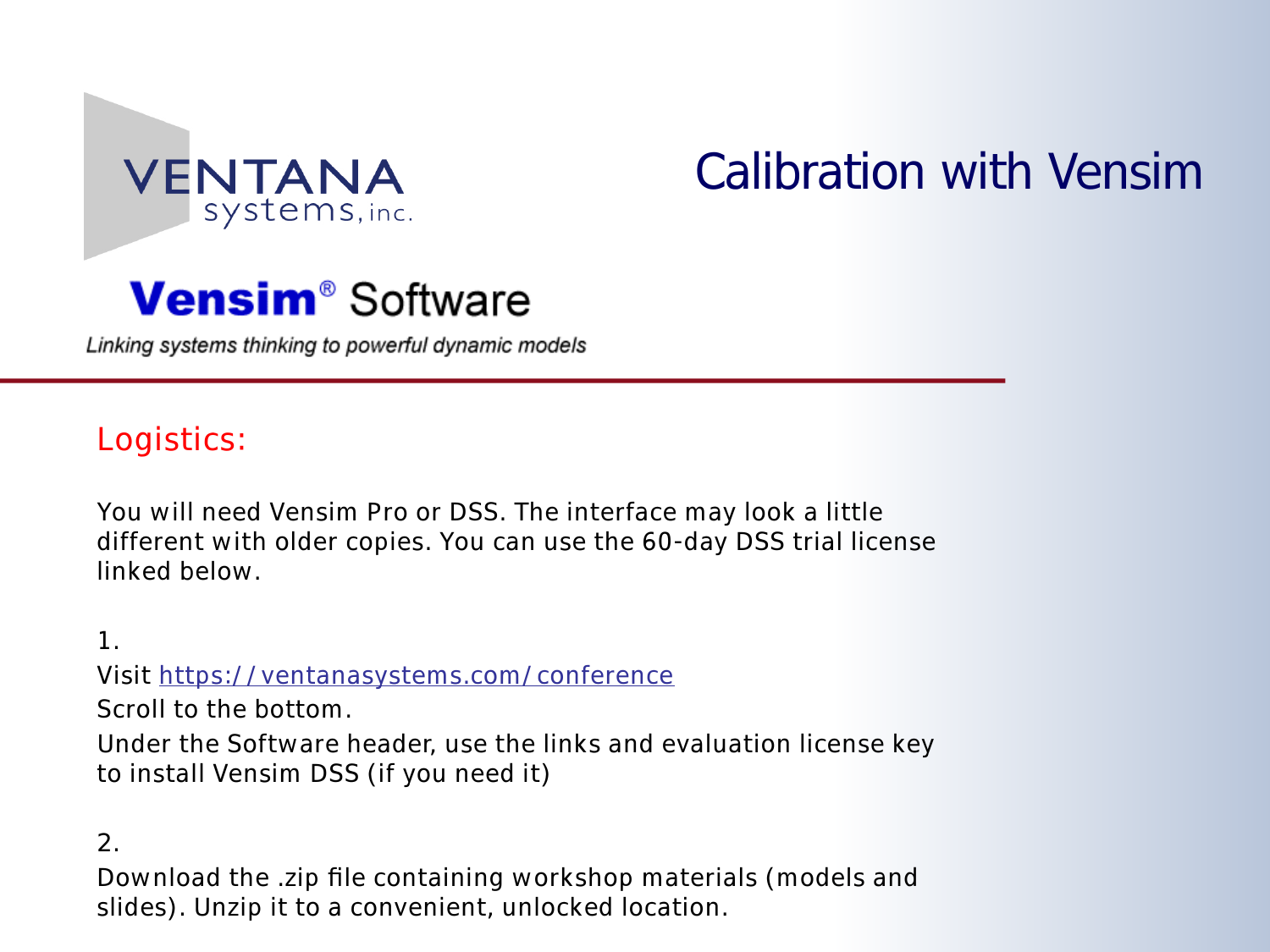

# Calibration with Vensim
Logistics:

You will need Vensim Pro or DSS. The interface may look a little different with older copies. You can use the 60-day DSS trial license linked below.

1.
Visit https://ventanasystems.com/conference
Scroll to the bottom.
Under the Software header, use the links and evaluation license key to install Vensim DSS (if you need it)

2.
Download the .zip file containing workshop materials (models and slides). Unzip it to a convenient, unlocked location.